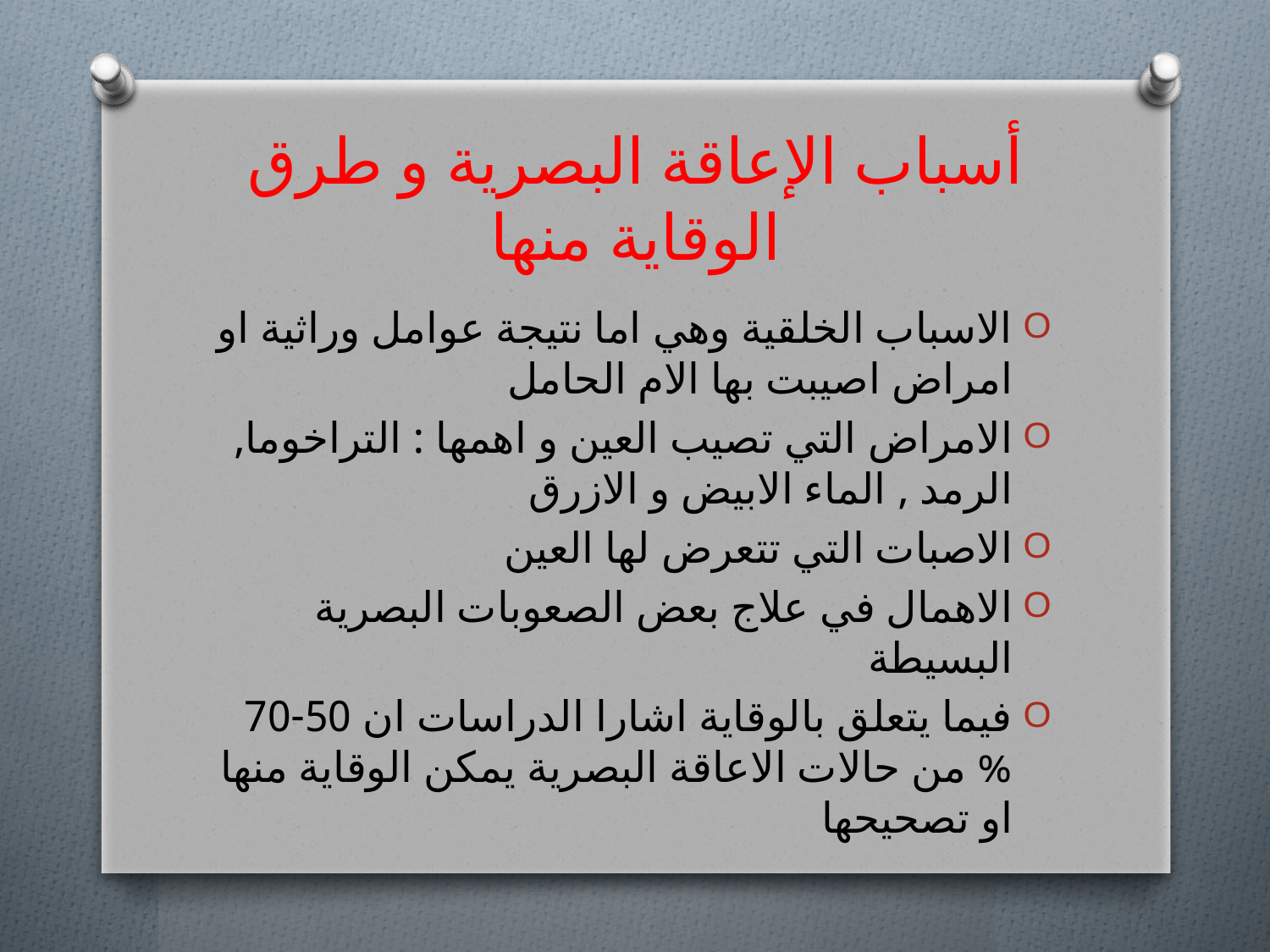

# أسباب الإعاقة البصرية و طرق الوقاية منها
الاسباب الخلقية وهي اما نتيجة عوامل وراثية او امراض اصيبت بها الام الحامل
الامراض التي تصيب العين و اهمها : التراخوما, الرمد , الماء الابيض و الازرق
الاصبات التي تتعرض لها العين
الاهمال في علاج بعض الصعوبات البصرية البسيطة
فيما يتعلق بالوقاية اشارا الدراسات ان 50-70 % من حالات الاعاقة البصرية يمكن الوقاية منها او تصحيحها